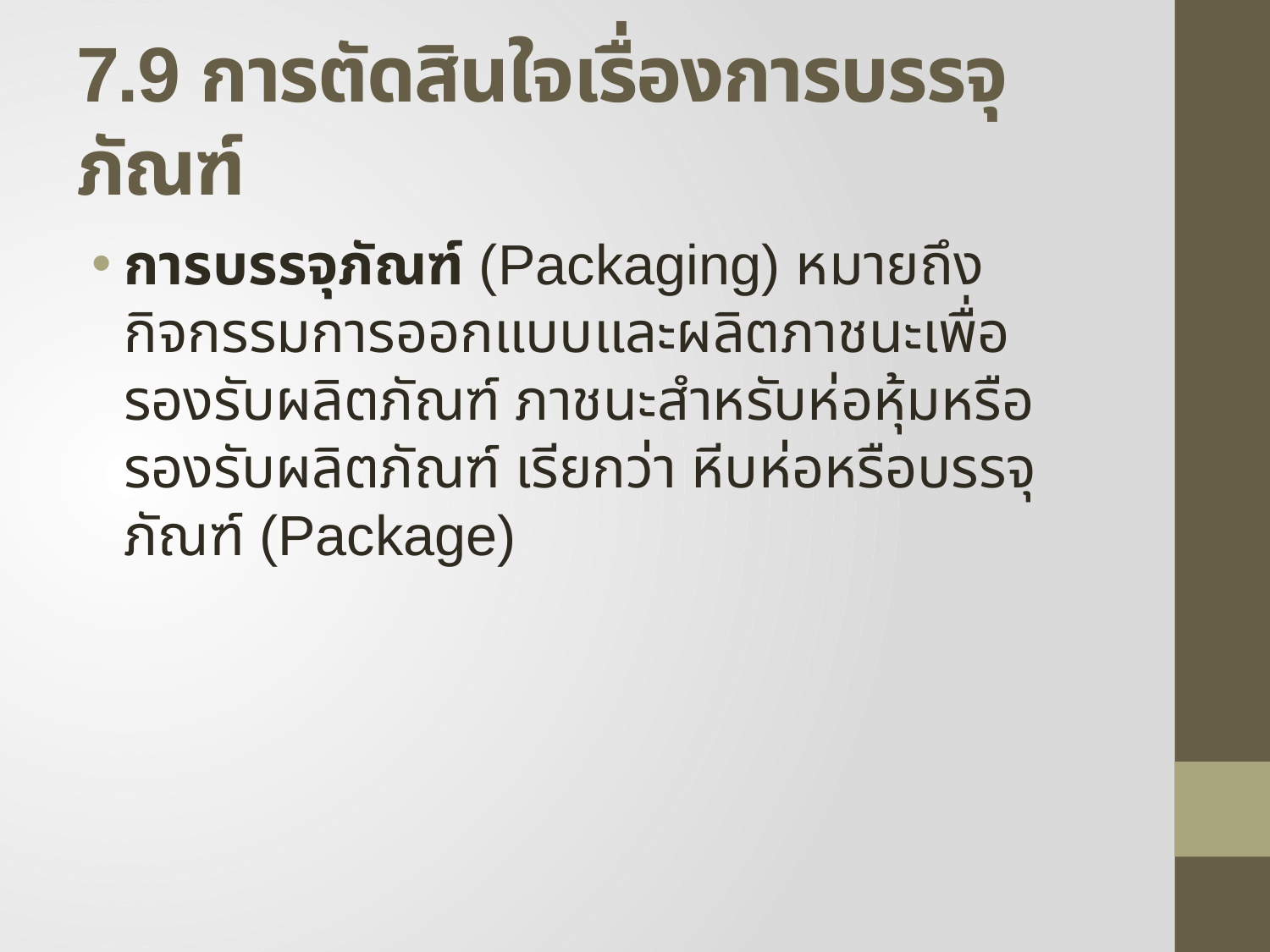

# 7.9 การตัดสินใจเรื่องการบรรจุภัณฑ์
การบรรจุภัณฑ์ (Packaging) หมายถึง กิจกรรมการออกแบบและผลิตภาชนะเพื่อรองรับผลิตภัณฑ์ ภาชนะสำหรับห่อหุ้มหรือรองรับผลิตภัณฑ์ เรียกว่า หีบห่อหรือบรรจุภัณฑ์ (Package)